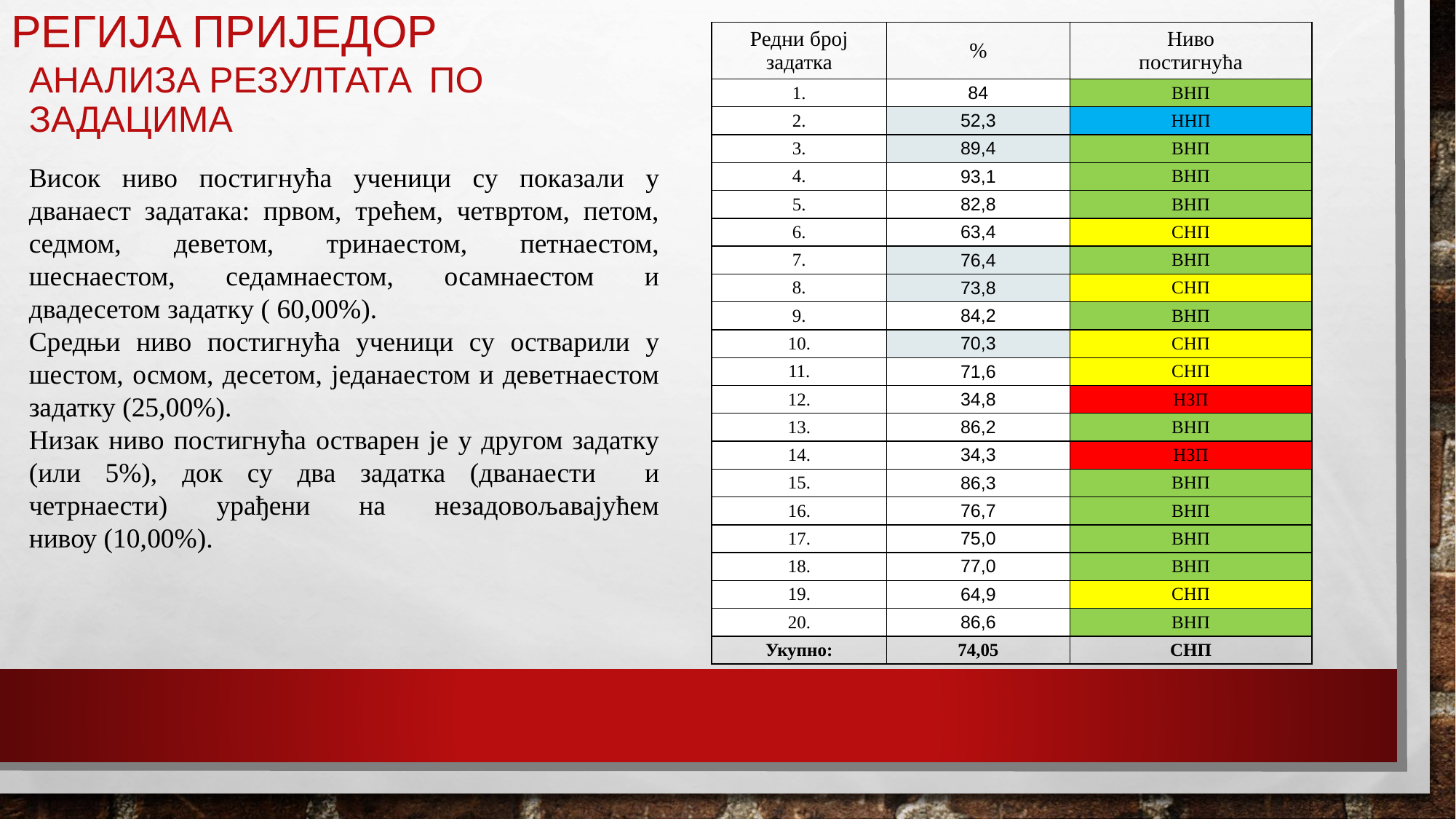

РЕГИЈА ПРИЈЕДОР
| Редни број задатка | % | Ниво постигнућа |
| --- | --- | --- |
| 1. | 84 | ВНП |
| 2. | 52,3 | ННП |
| 3. | 89,4 | ВНП |
| 4. | 93,1 | ВНП |
| 5. | 82,8 | ВНП |
| 6. | 63,4 | СНП |
| 7. | 76,4 | ВНП |
| 8. | 73,8 | СНП |
| 9. | 84,2 | ВНП |
| 10. | 70,3 | СНП |
| 11. | 71,6 | СНП |
| 12. | 34,8 | НЗП |
| 13. | 86,2 | ВНП |
| 14. | 34,3 | НЗП |
| 15. | 86,3 | ВНП |
| 16. | 76,7 | ВНП |
| 17. | 75,0 | ВНП |
| 18. | 77,0 | ВНП |
| 19. | 64,9 | СНП |
| 20. | 86,6 | ВНП |
| Укупно: | 74,05 | СНП |
# АНАЛИЗА РЕЗУЛТАТА  ПО ЗАДАЦИМА
Висок ниво постигнућа ученици су показали у дванаест задатака: првом, трећем, четвртом, петом, седмом, деветом, тринаестом, петнаестом, шеснаестом, седамнаестом, осамнаестом и двадесетом задатку ( 60,00%).
Средњи ниво постигнућа ученици су остварили у шестом, осмом, десетом, једанаестом и деветнаестом задатку (25,00%).
Низак ниво постигнућа остварен је у другом задатку (или 5%), док су два задатка (дванаести  и четрнаести) урађени на незадовољавајућем нивоу (10,00%).